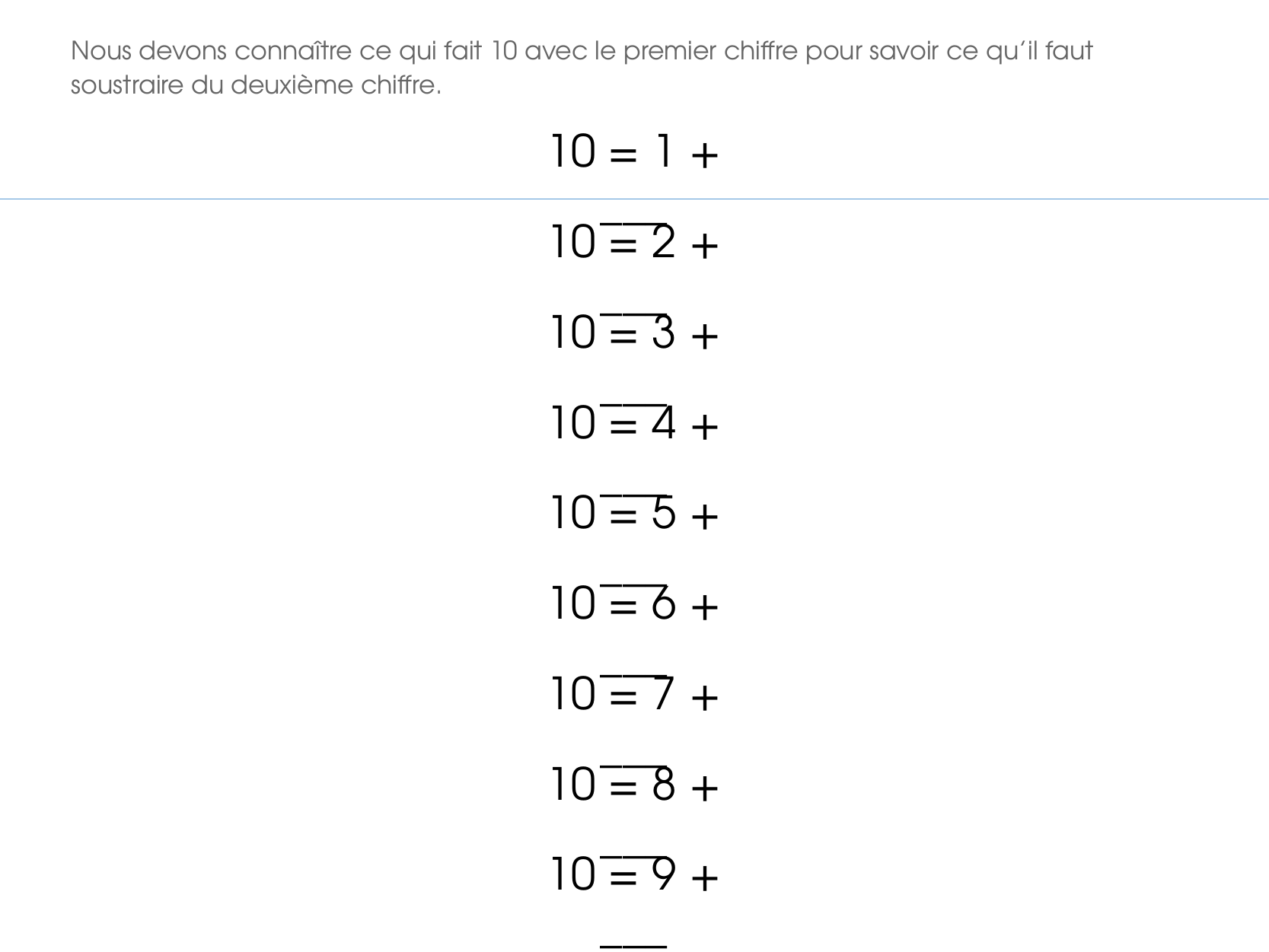

Nous devons connaître ce qui fait 10 avec le premier chiffre pour savoir ce qu’il faut
soustraire du deuxième chiffre.
10 = 1 + ___
10 = 2 + ___
10 = 3 + ___
10 = 4 + ___
10 = 5 + ___
10 = 6 + ___
10 = 7 + ___
10 = 8 + ___
10 = 9 + ___